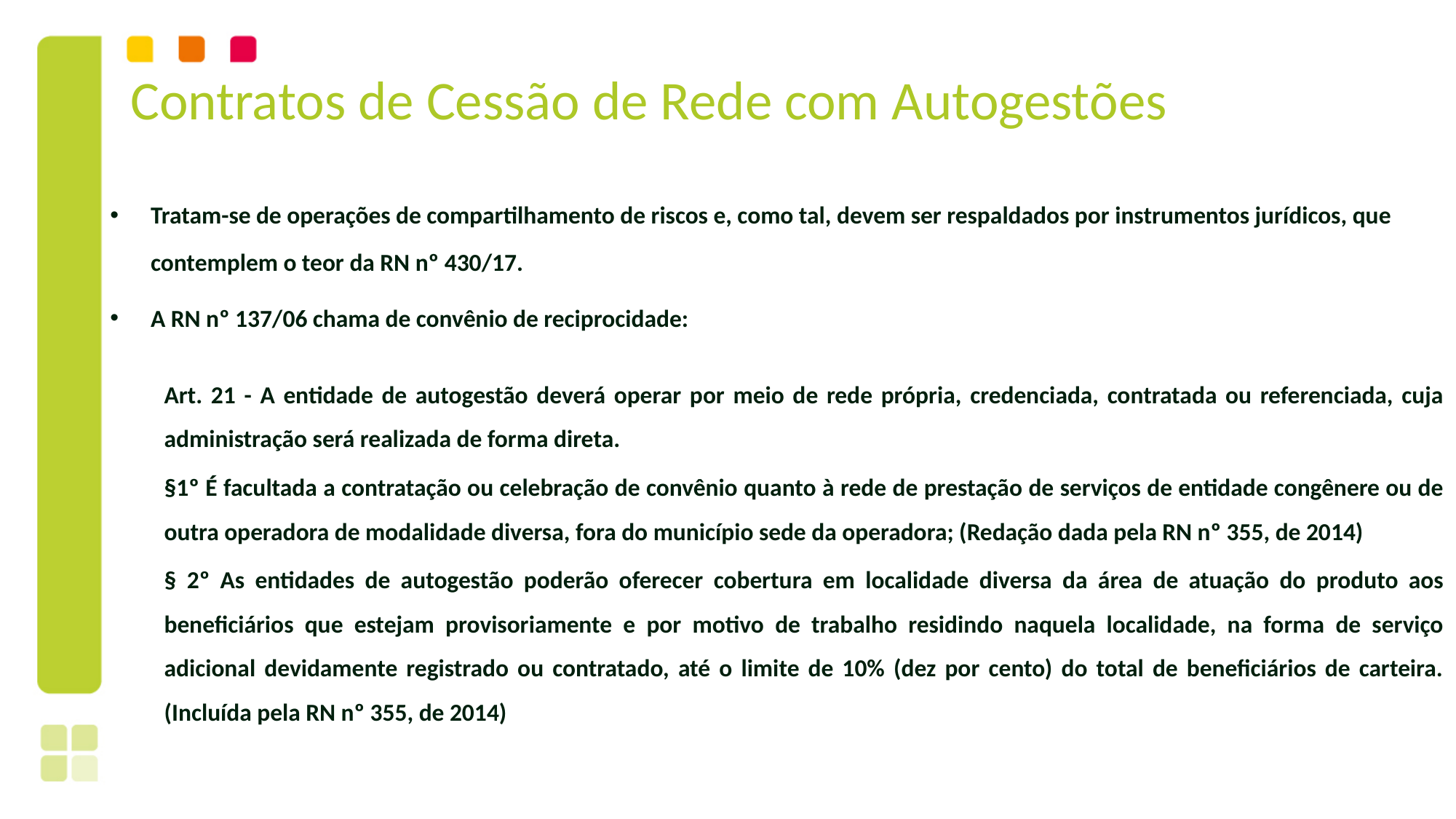

# Contratos de Cessão de Rede com Autogestões
Tratam-se de operações de compartilhamento de riscos e, como tal, devem ser respaldados por instrumentos jurídicos, que contemplem o teor da RN nº 430/17.
A RN nº 137/06 chama de convênio de reciprocidade:

Art. 21 - A entidade de autogestão deverá operar por meio de rede própria, credenciada, contratada ou referenciada, cuja administração será realizada de forma direta.
§1º É facultada a contratação ou celebração de convênio quanto à rede de prestação de serviços de entidade congênere ou de outra operadora de modalidade diversa, fora do município sede da operadora; (Redação dada pela RN nº 355, de 2014)
§ 2º As entidades de autogestão poderão oferecer cobertura em localidade diversa da área de atuação do produto aos beneficiários que estejam provisoriamente e por motivo de trabalho residindo naquela localidade, na forma de serviço adicional devidamente registrado ou contratado, até o limite de 10% (dez por cento) do total de beneficiários de carteira. (Incluída pela RN nº 355, de 2014)